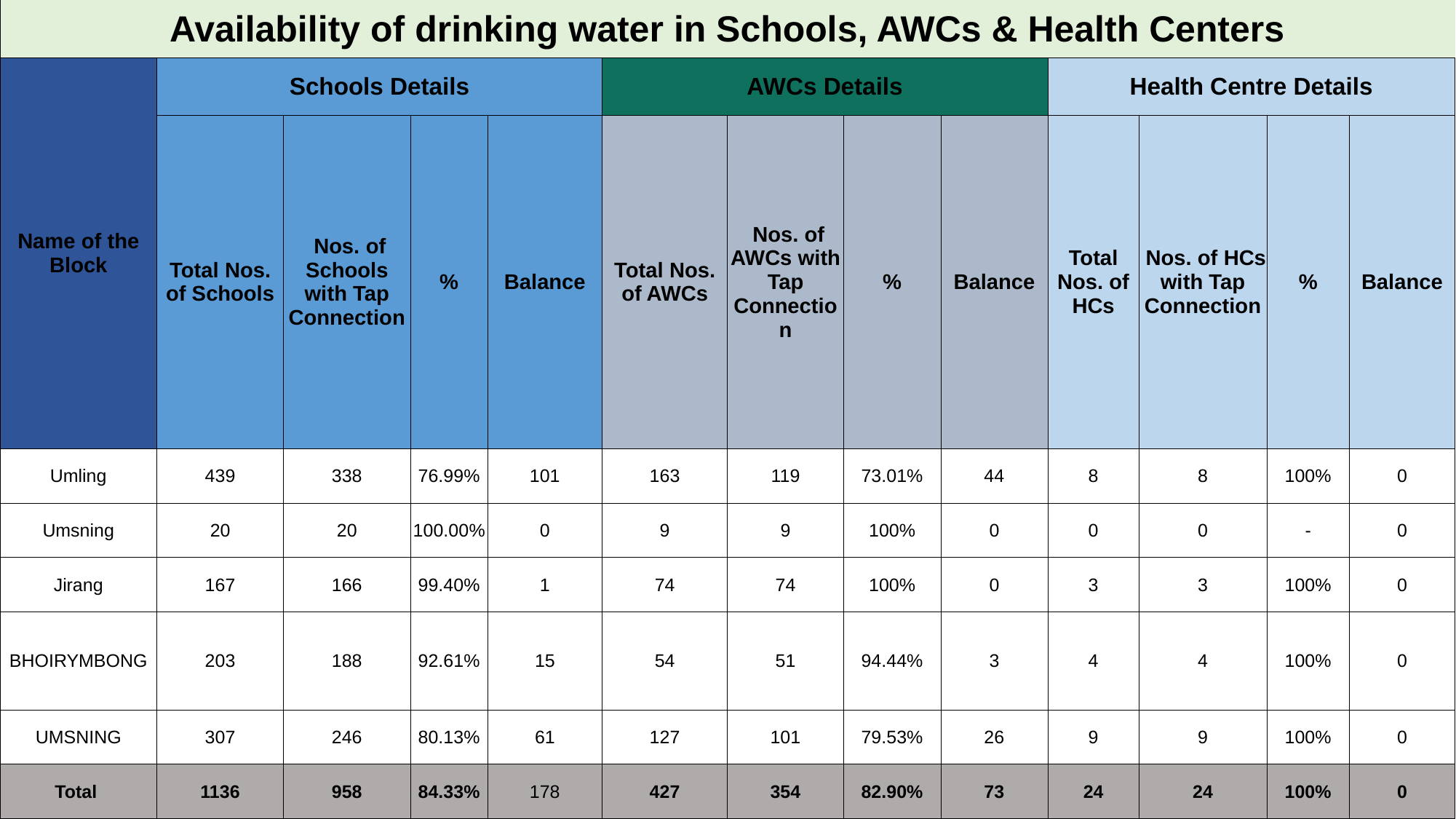

| Availability of drinking water in Schools, AWCs & Health Centers |  |  |  |  |  |  |  |  |  |  |  |  |
| --- | --- | --- | --- | --- | --- | --- | --- | --- | --- | --- | --- | --- |
| Name of the Block | Schools Details |  |  |  | AWCs Details |  |  |  | Health Centre Details |  |  |  |
|  | Total Nos. of Schools | Nos. of Schools with Tap Connection | % | Balance | Total Nos. of AWCs | Nos. of AWCs with Tap Connection | % | Balance | Total Nos. of HCs | Nos. of HCs with Tap Connection | % | Balance |
| Umling | 439 | 338 | 76.99% | 101 | 163 | 119 | 73.01% | 44 | 8 | 8 | 100% | 0 |
| Umsning | 20 | 20 | 100.00% | 0 | 9 | 9 | 100% | 0 | 0 | 0 | - | 0 |
| Jirang | 167 | 166 | 99.40% | 1 | 74 | 74 | 100% | 0 | 3 | 3 | 100% | 0 |
| BHOIRYMBONG | 203 | 188 | 92.61% | 15 | 54 | 51 | 94.44% | 3 | 4 | 4 | 100% | 0 |
| UMSNING | 307 | 246 | 80.13% | 61 | 127 | 101 | 79.53% | 26 | 9 | 9 | 100% | 0 |
| Total | 1136 | 958 | 84.33% | 178 | 427 | 354 | 82.90% | 73 | 24 | 24 | 100% | 0 |